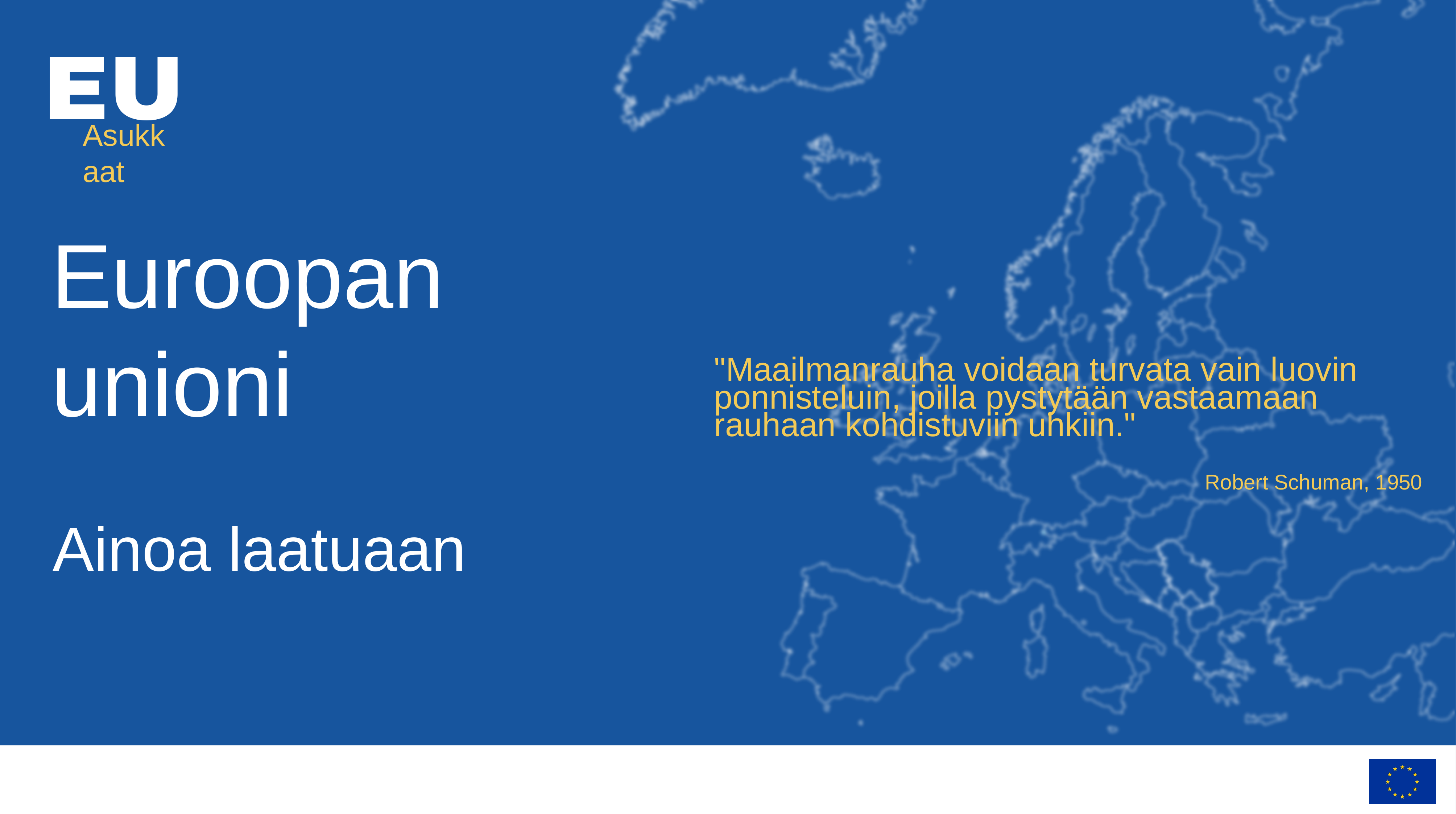

Euroopan unioni
"Maailmanrauha voidaan turvata vain luovin ponnisteluin, joilla pystytään vastaamaan rauhaan kohdistuviin uhkiin."
Robert Schuman, 1950
Ainoa laatuaan